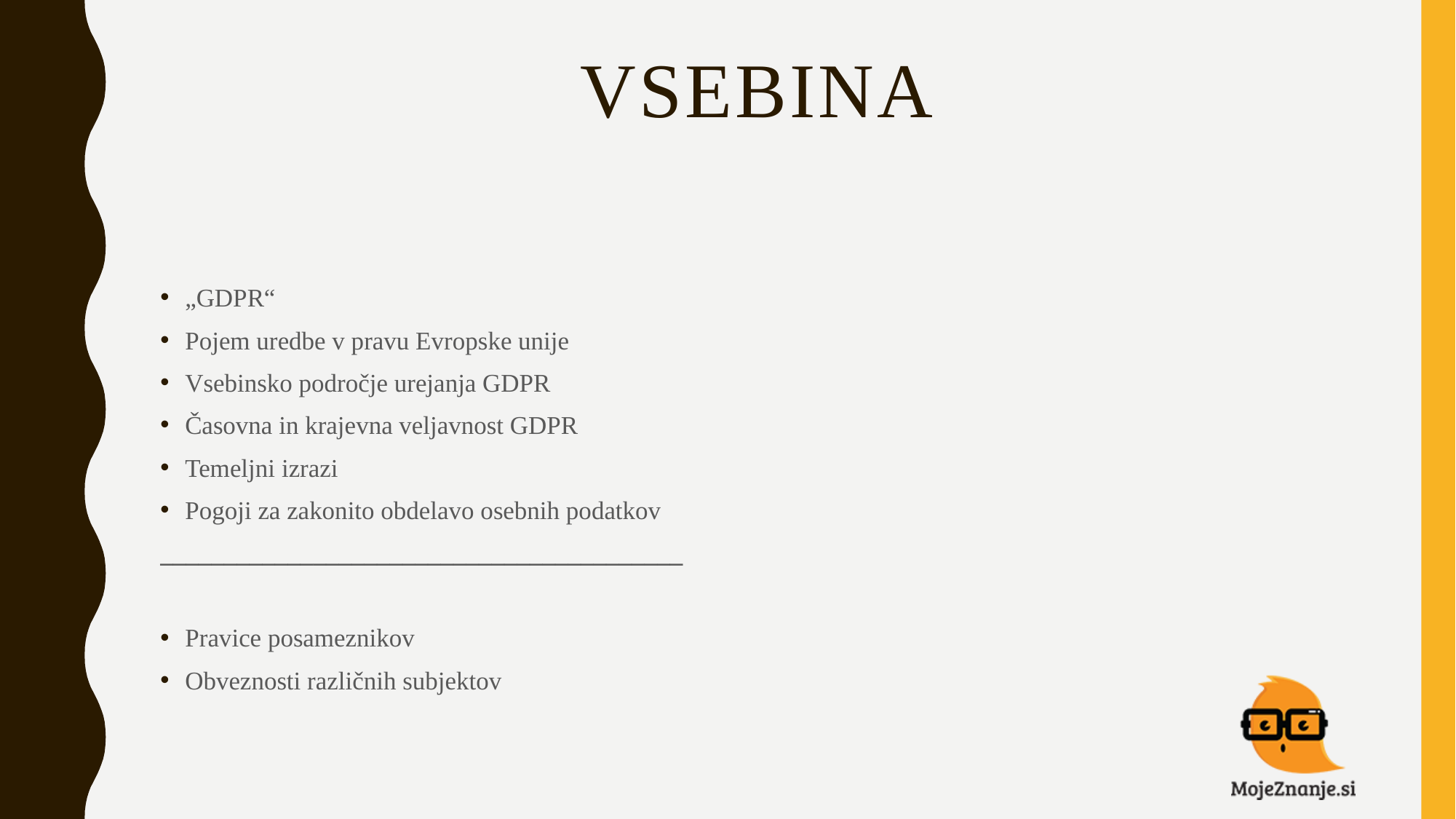

# VSEBINA
„GDPR“
Pojem uredbe v pravu Evropske unije
Vsebinsko področje urejanja GDPR
Časovna in krajevna veljavnost GDPR
Temeljni izrazi
Pogoji za zakonito obdelavo osebnih podatkov
_________________________________________

Pravice posameznikov
Obveznosti različnih subjektov